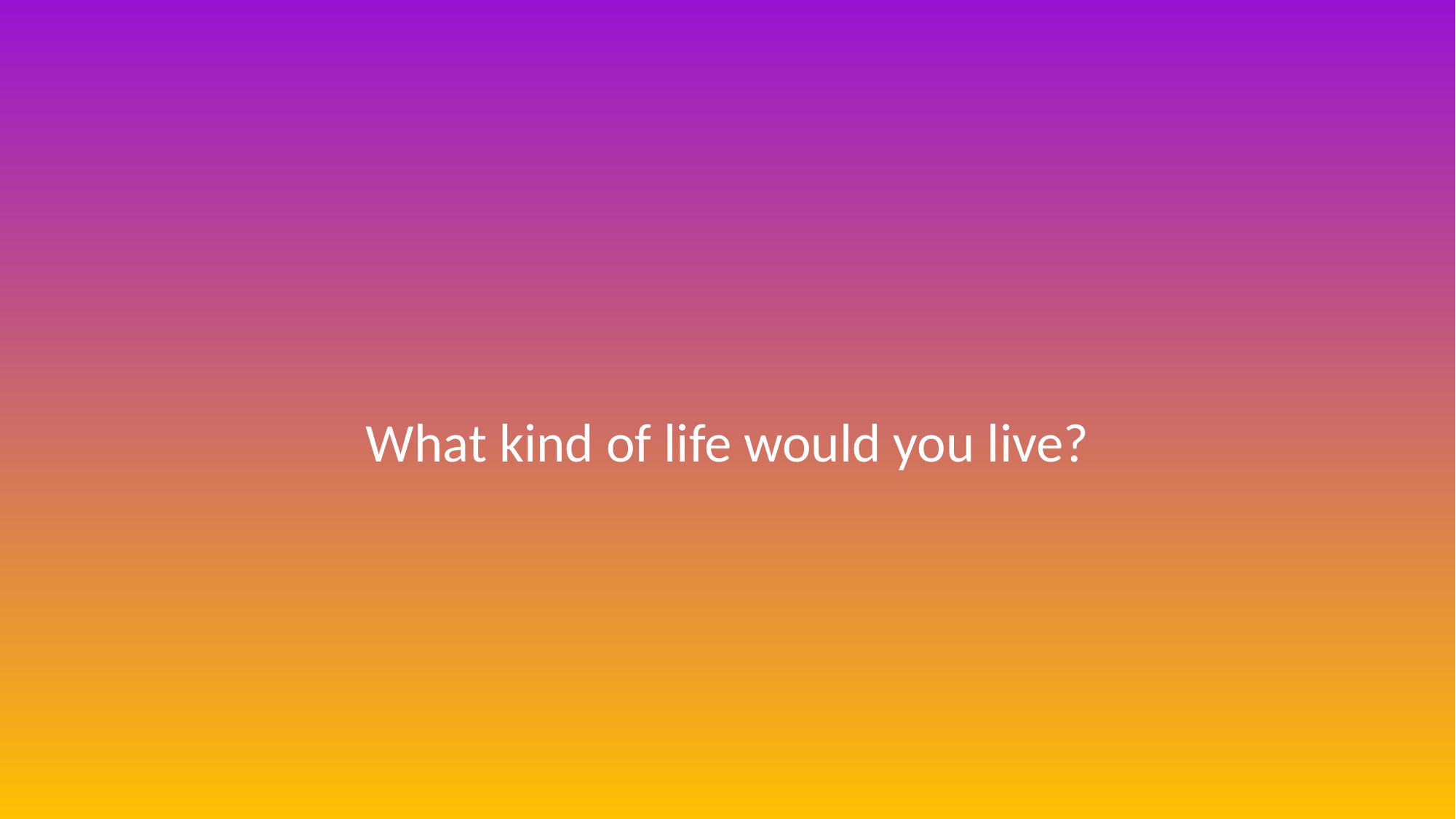

# What kind of life would you live?